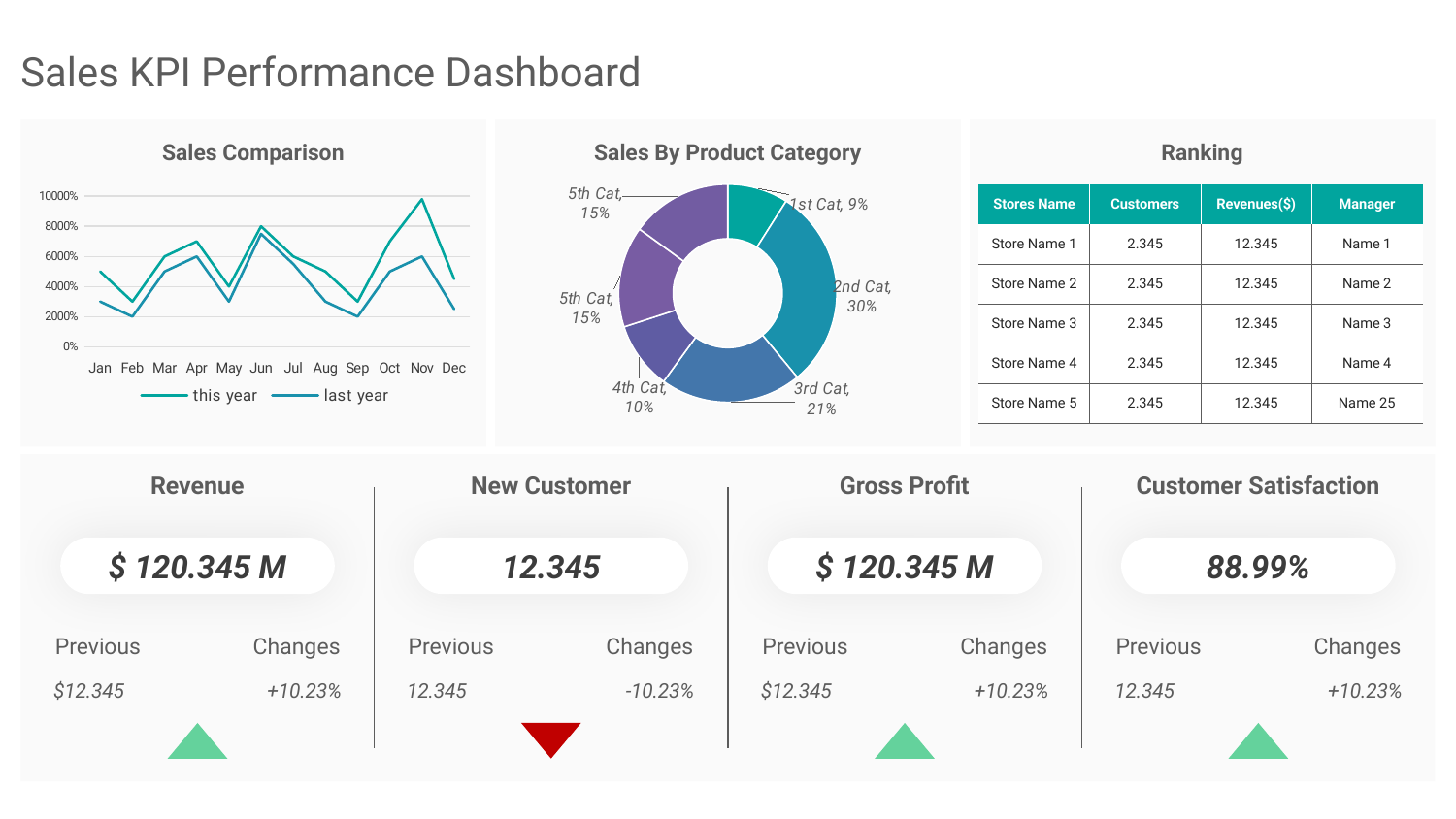

# Sales KPI Performance Dashboard

Sales Comparison
Sales By Product Category
Ranking

### Chart

| Category | Sales |
|---|---|
| 1st Cat | 0.09 |
| 2nd Cat | 0.3 |
| 3rd Cat | 0.21 |
| 4th Cat | 0.1 |
| 5th Cat | 0.15 |
| 5th Cat | 0.15 |
| Stores Name | Customers | Revenues($) | Manager |
| --- | --- | --- | --- |
| Store Name 1 | 2.345 | 12.345 | Name 1 |
| Store Name 2 | 2.345 | 12.345 | Name 2 |
| Store Name 3 | 2.345 | 12.345 | Name 3 |
| Store Name 4 | 2.345 | 12.345 | Name 4 |
| Store Name 5 | 2.345 | 12.345 | Name 25 |

### Chart

| Category | this year | last year |
|---|---|---|
| Jan | 50.0 | 30.0 |
| Feb | 30.0 | 20.0 |
| Mar | 60.0 | 50.0 |
| Apr | 70.0 | 60.0 |
| May | 40.0 | 30.0 |
| Jun | 80.0 | 75.0 |
| Jul | 60.0 | 55.0 |
| Aug | 50.0 | 30.0 |
| Sep | 30.0 | 20.0 |
| Oct | 70.0 | 50.0 |
| Nov | 98.0 | 60.0 |
| Dec | 45.0 | 25.0 |
Revenue
New Customer
Gross Profit
Customer Satisfaction
$ 120.345 M
12.345
$ 120.345 M
88.99%
Previous
Changes
$12.345
+10.23%
Previous
Changes
12.345
-10.23%
Previous
Changes
$12.345
+10.23%
Previous
Changes
12.345
+10.23%